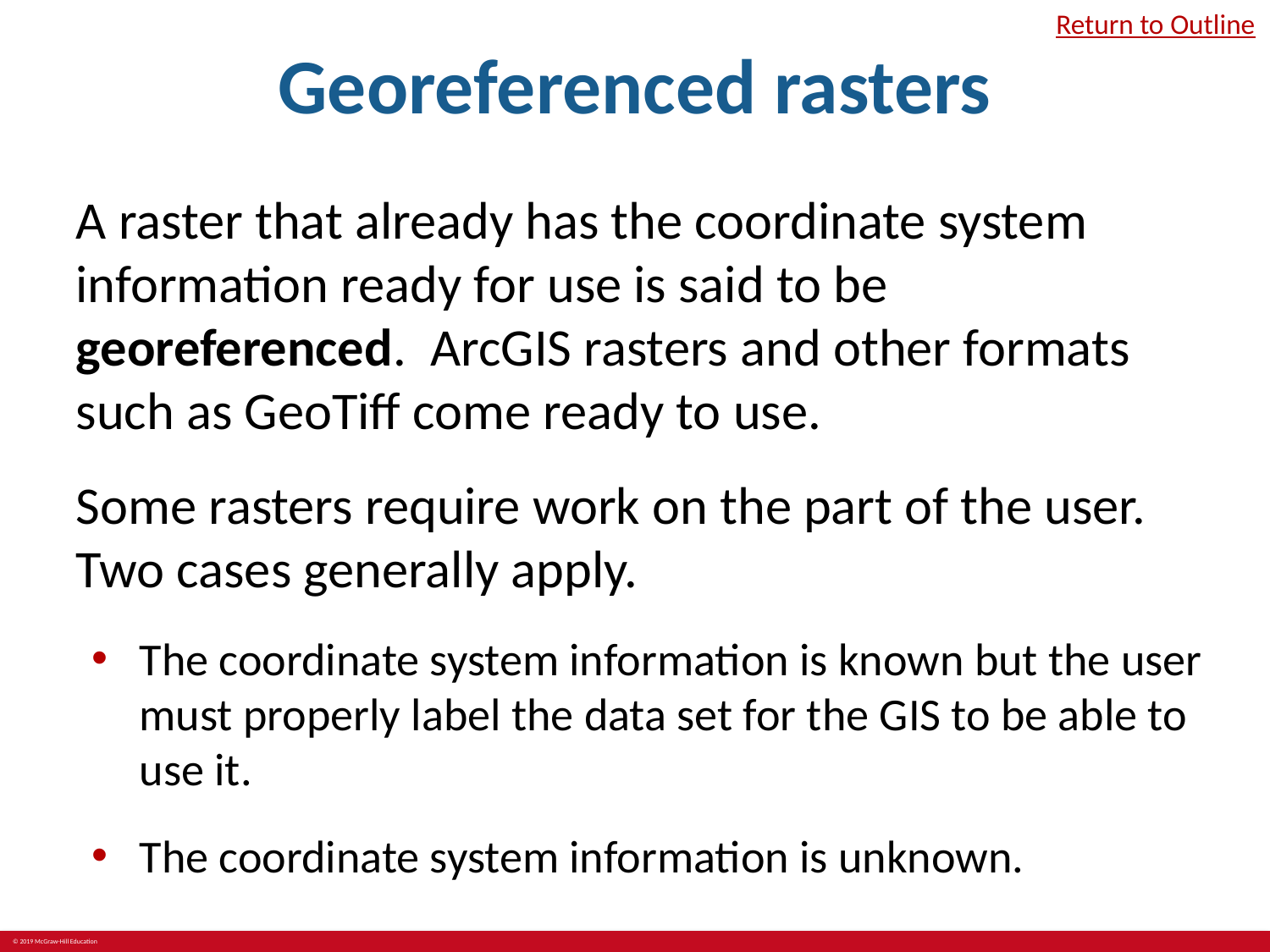

# Georeferenced rasters
Return to Outline
A raster that already has the coordinate system information ready for use is said to be georeferenced.  ArcGIS rasters and other formats such as GeoTiff come ready to use.
Some rasters require work on the part of the user.  Two cases generally apply.
The coordinate system information is known but the user must properly label the data set for the GIS to be able to use it.
The coordinate system information is unknown.